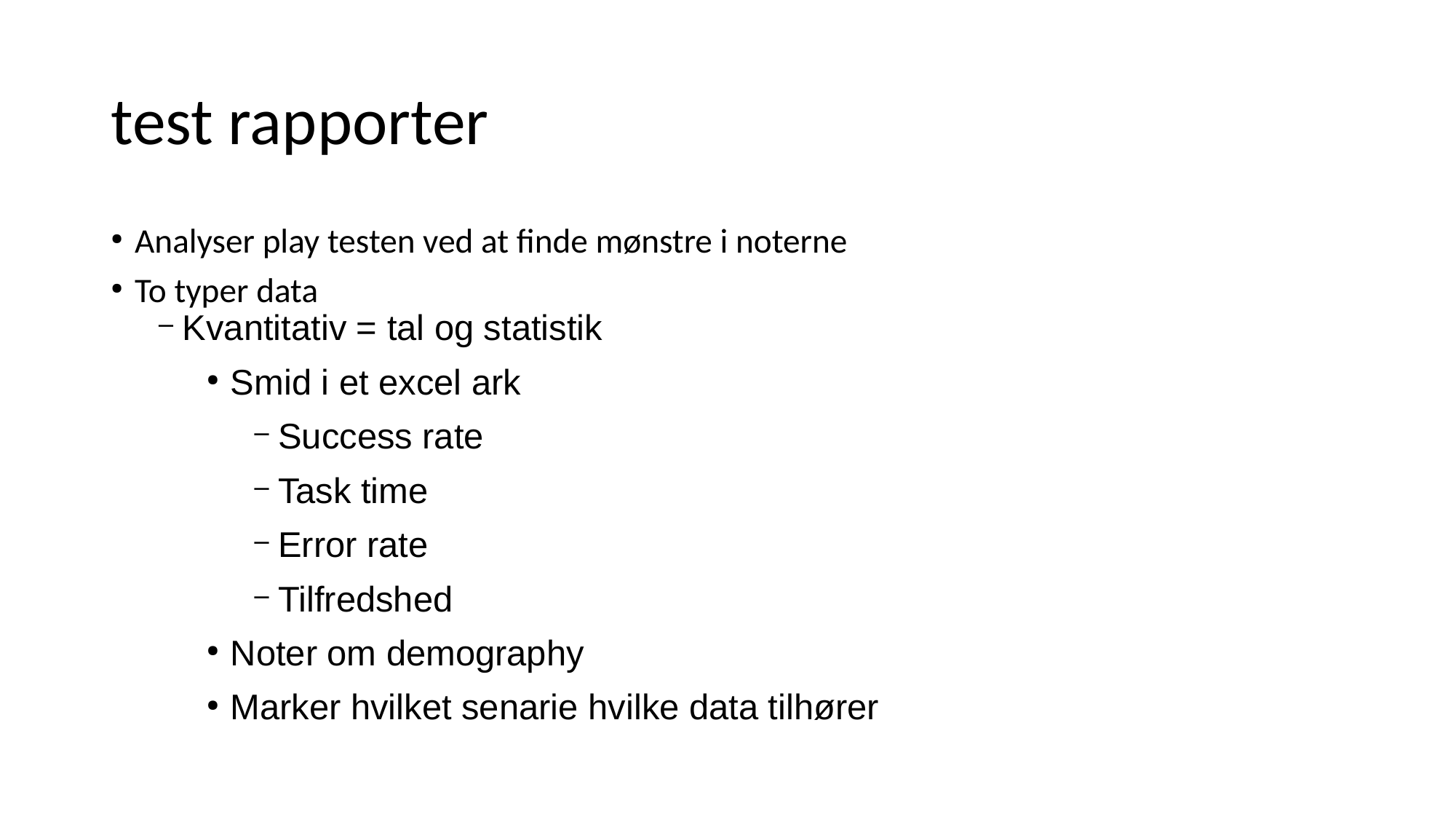

test rapporter
Analyser play testen ved at finde mønstre i noterne
To typer data
Kvantitativ = tal og statistik
Smid i et excel ark
Success rate
Task time
Error rate
Tilfredshed
Noter om demography
Marker hvilket senarie hvilke data tilhører